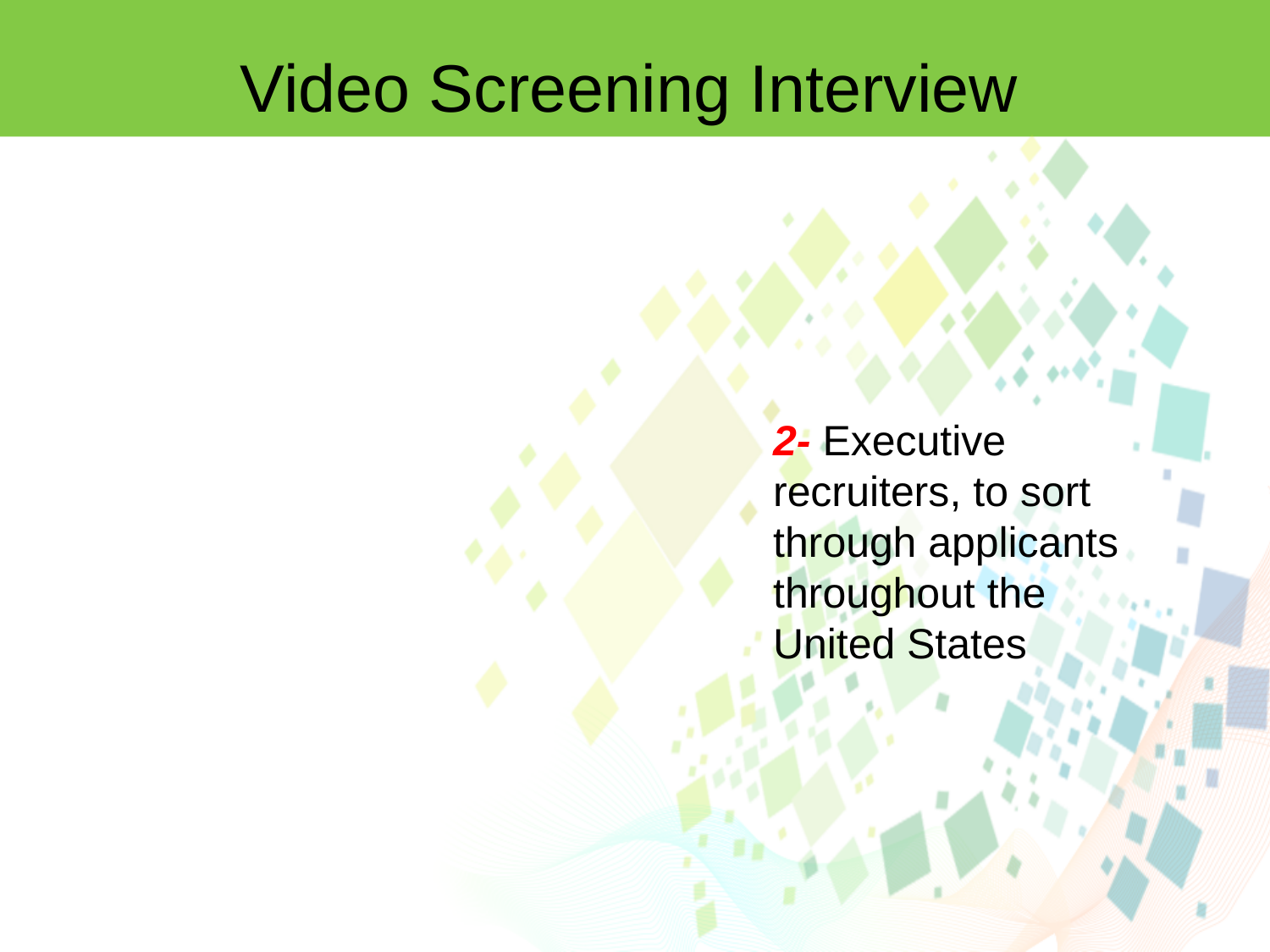

Video Screening Interview
2- Executive recruiters, to sort through applicants throughout the United States